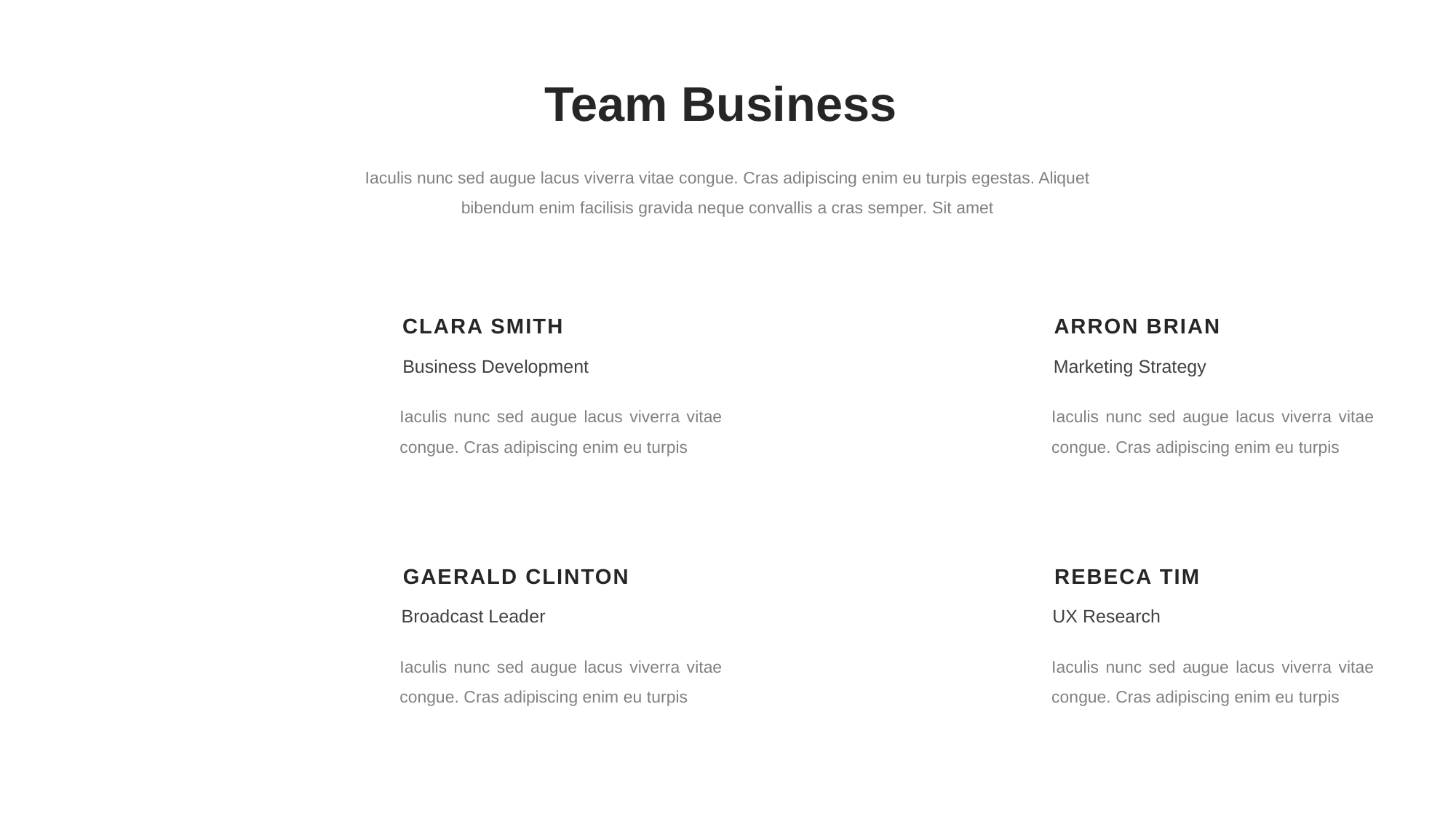

Team Business
Iaculis nunc sed augue lacus viverra vitae congue. Cras adipiscing enim eu turpis egestas. Aliquet bibendum enim facilisis gravida neque convallis a cras semper. Sit amet

CLARA SMITH
ARRON BRIAN
Business Development
Marketing Strategy
Iaculis nunc sed augue lacus viverra vitae congue. Cras adipiscing enim eu turpis
Iaculis nunc sed augue lacus viverra vitae congue. Cras adipiscing enim eu turpis

GAERALD CLINTON
REBECA TIM
Broadcast Leader
UX Research
Iaculis nunc sed augue lacus viverra vitae congue. Cras adipiscing enim eu turpis
Iaculis nunc sed augue lacus viverra vitae congue. Cras adipiscing enim eu turpis